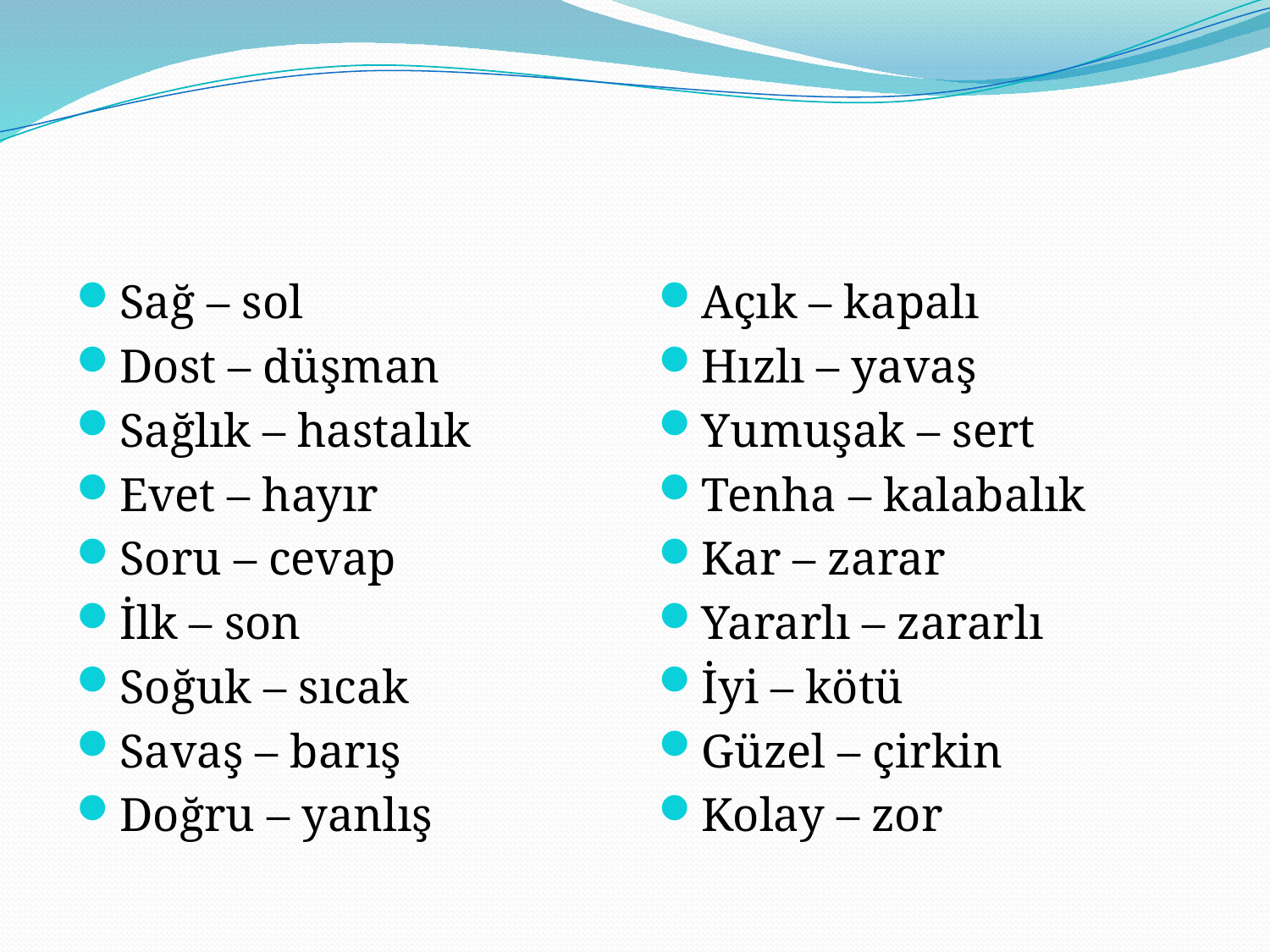

#
Sağ – sol
Dost – düşman
Sağlık – hastalık
Evet – hayır
Soru – cevap
İlk – son
Soğuk – sıcak
Savaş – barış
Doğru – yanlış

Açık – kapalı
Hızlı – yavaş
Yumuşak – sert
Tenha – kalabalık
Kar – zarar
Yararlı – zararlı
İyi – kötü
Güzel – çirkin
Kolay – zor